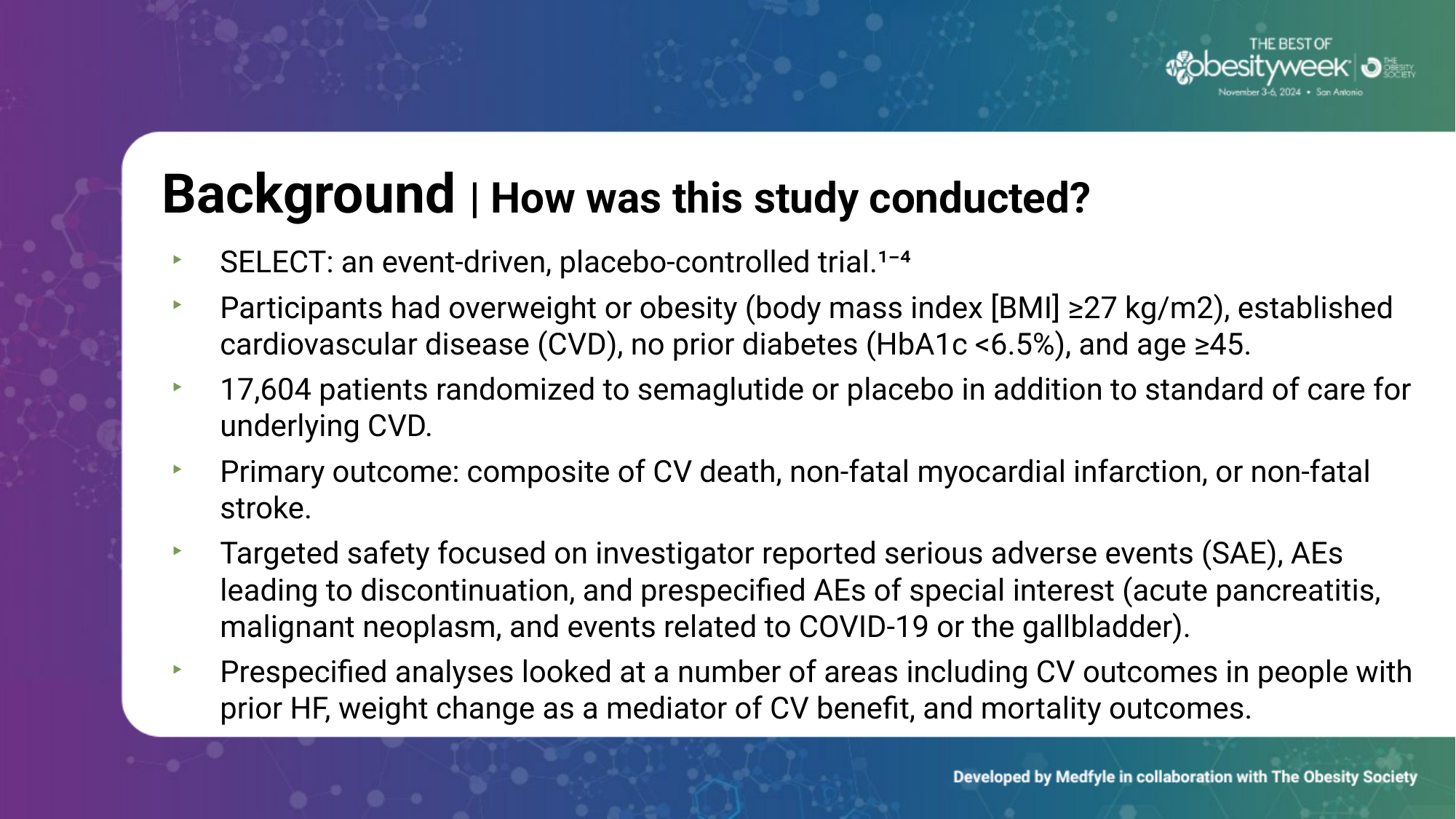

# Background | How was this study conducted?
SELECT: an event-driven, placebo-controlled trial.¹⁻⁴
Participants had overweight or obesity (body mass index [BMI] ≥27 kg/m2), established cardiovascular disease (CVD), no prior diabetes (HbA1c <6.5%), and age ≥45.
17,604 patients randomized to semaglutide or placebo in addition to standard of care for underlying CVD.
Primary outcome: composite of CV death, non-fatal myocardial infarction, or non-fatal stroke.
Targeted safety focused on investigator reported serious adverse events (SAE), AEs leading to discontinuation, and prespecified AEs of special interest (acute pancreatitis, malignant neoplasm, and events related to COVID-19 or the gallbladder).
Prespecified analyses looked at a number of areas including CV outcomes in people with prior HF, weight change as a mediator of CV benefit, and mortality outcomes.